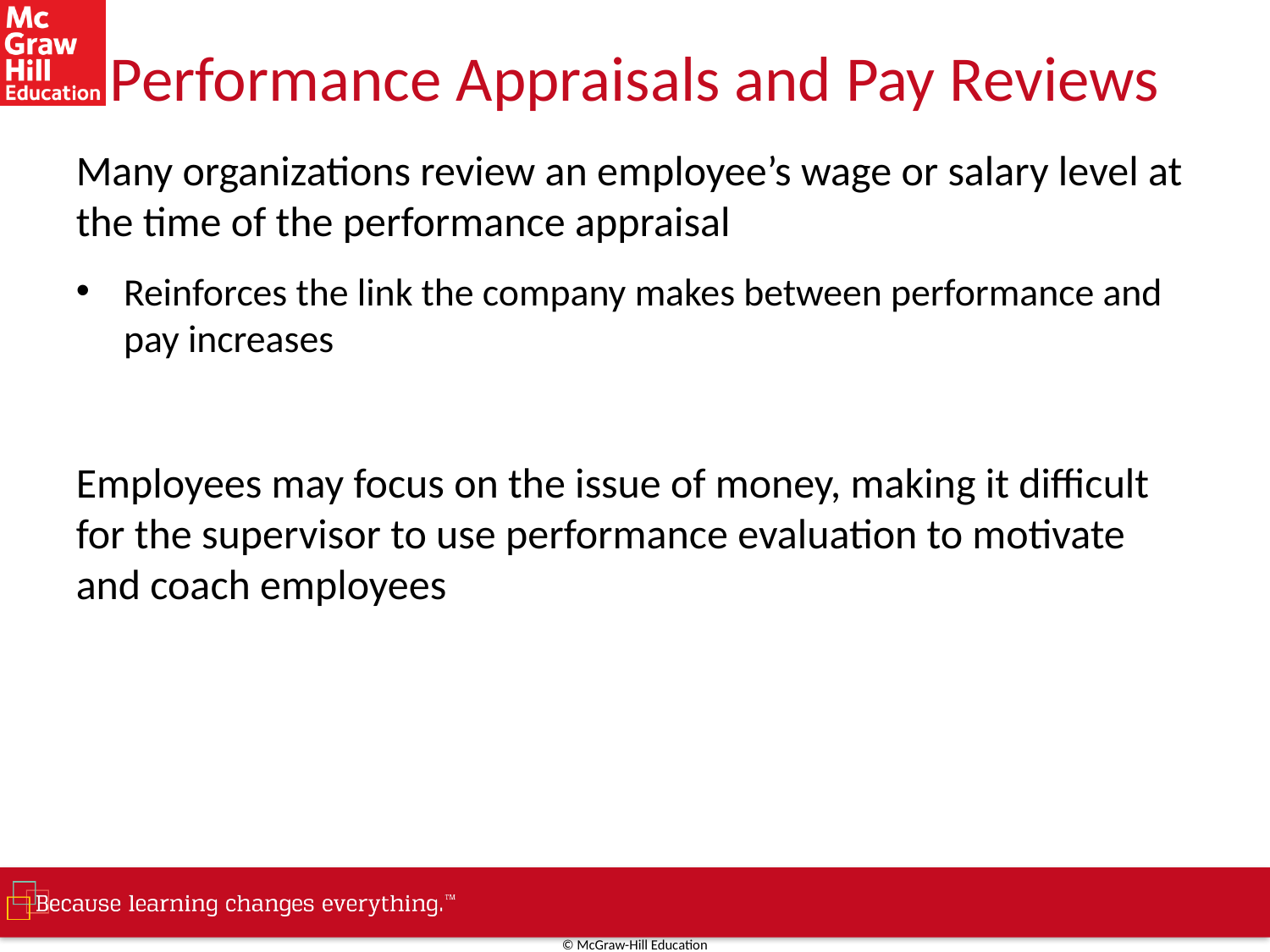

# Performance Appraisals and Pay Reviews
Many organizations review an employee’s wage or salary level at the time of the performance appraisal
Reinforces the link the company makes between performance and pay increases

Employees may focus on the issue of money, making it difficult for the supervisor to use performance evaluation to motivate and coach employees